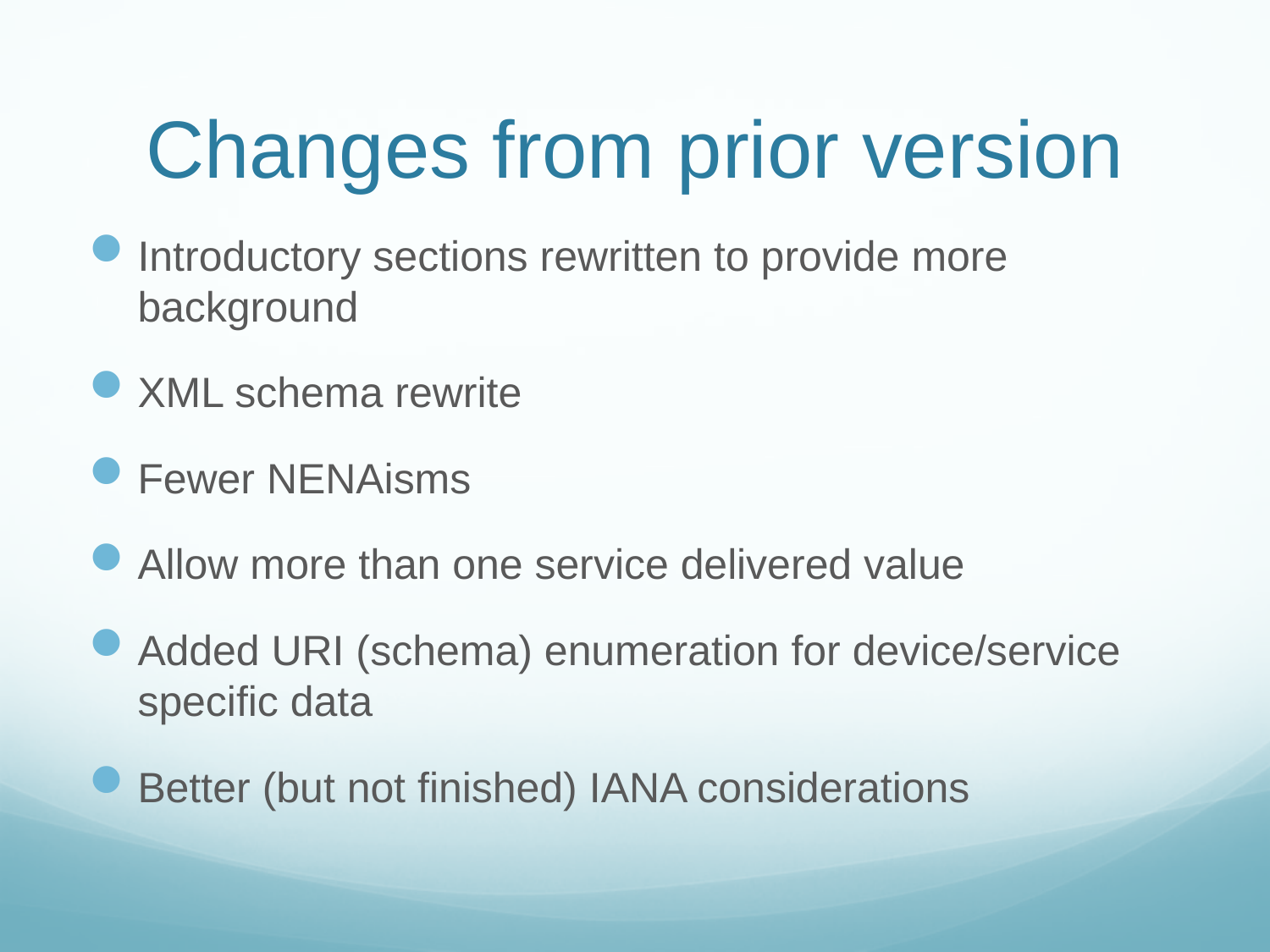

# Changes from prior version
Introductory sections rewritten to provide more background
XML schema rewrite
Fewer NENAisms
Allow more than one service delivered value
Added URI (schema) enumeration for device/service specific data
Better (but not finished) IANA considerations